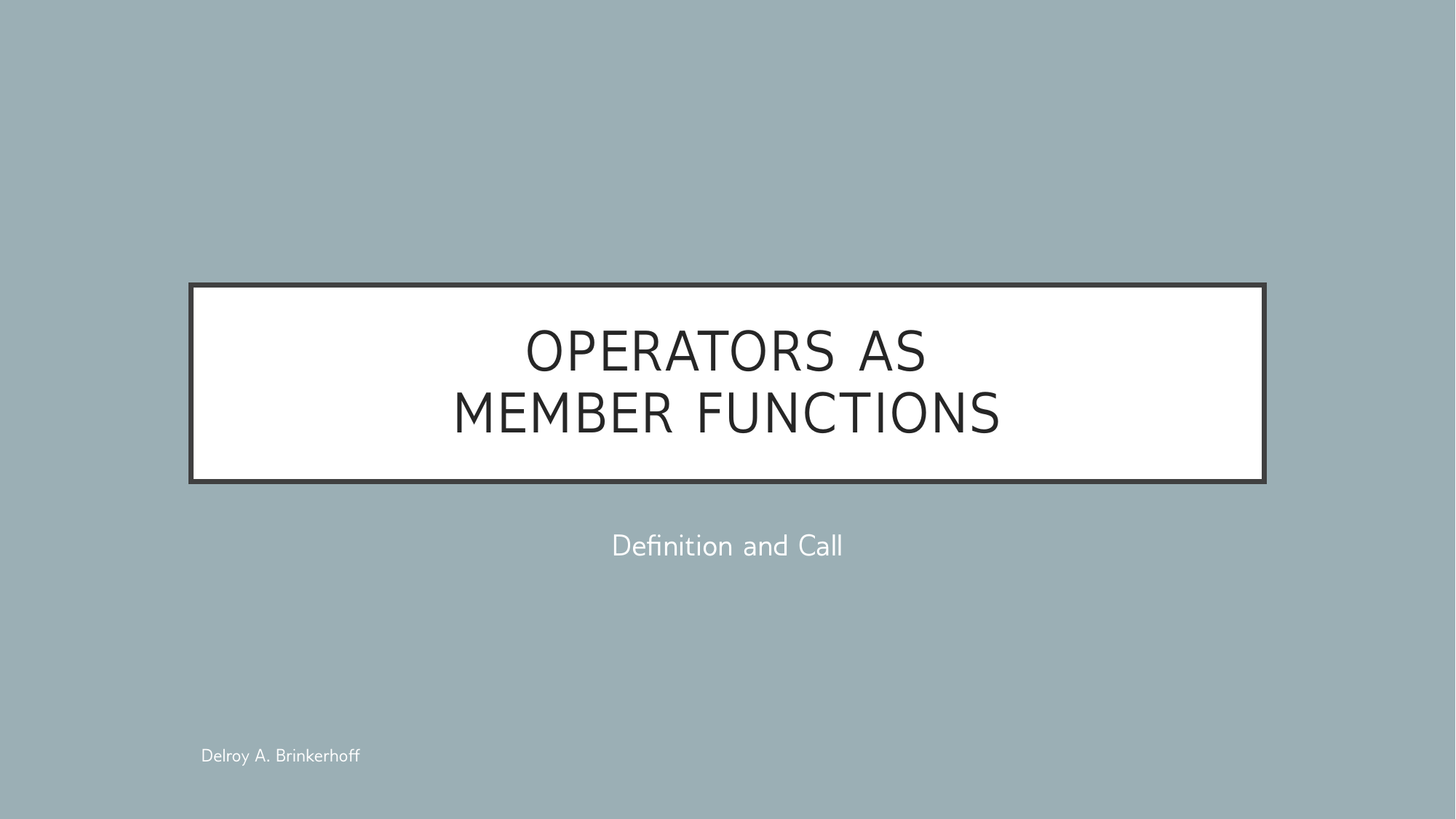

# Operators As Member functions
Definition and Call
Delroy A. Brinkerhoff